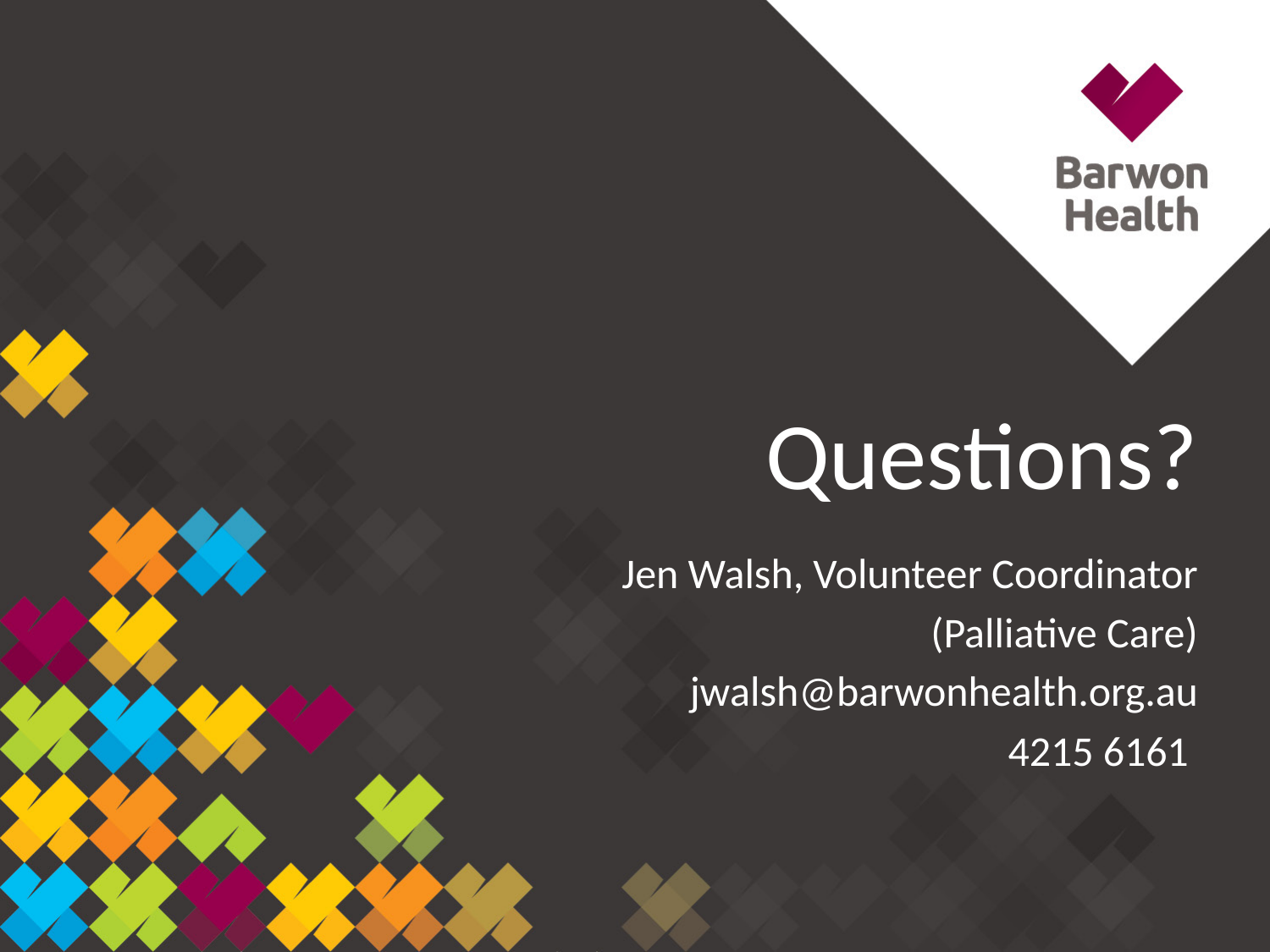

# Questions?
Jen Walsh, Volunteer Coordinator
(Palliative Care)
jwalsh@barwonhealth.org.au
4215 6161